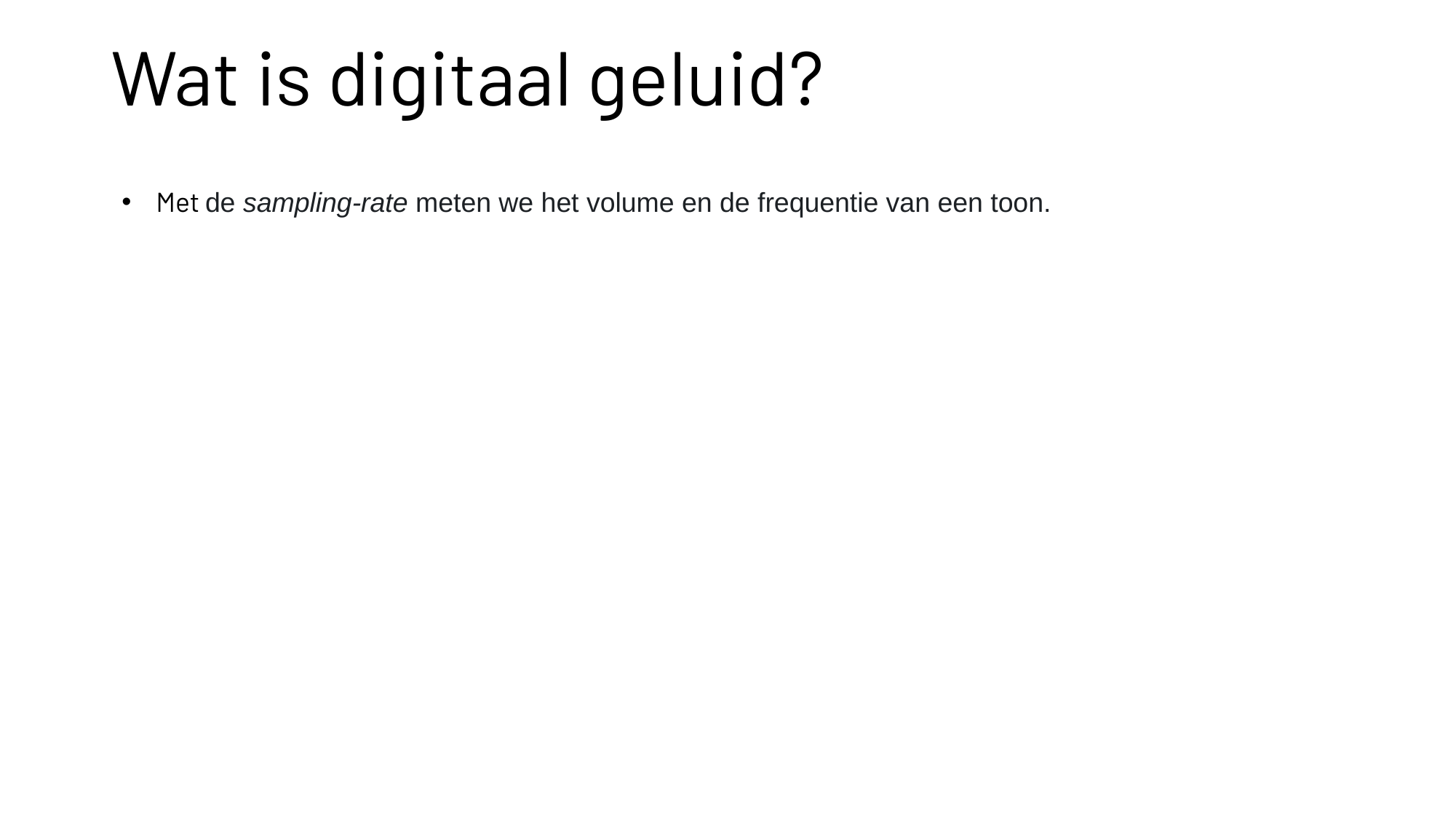

Wat is digitaal geluid?
Met de sampling-rate meten we het volume en de frequentie van een toon.